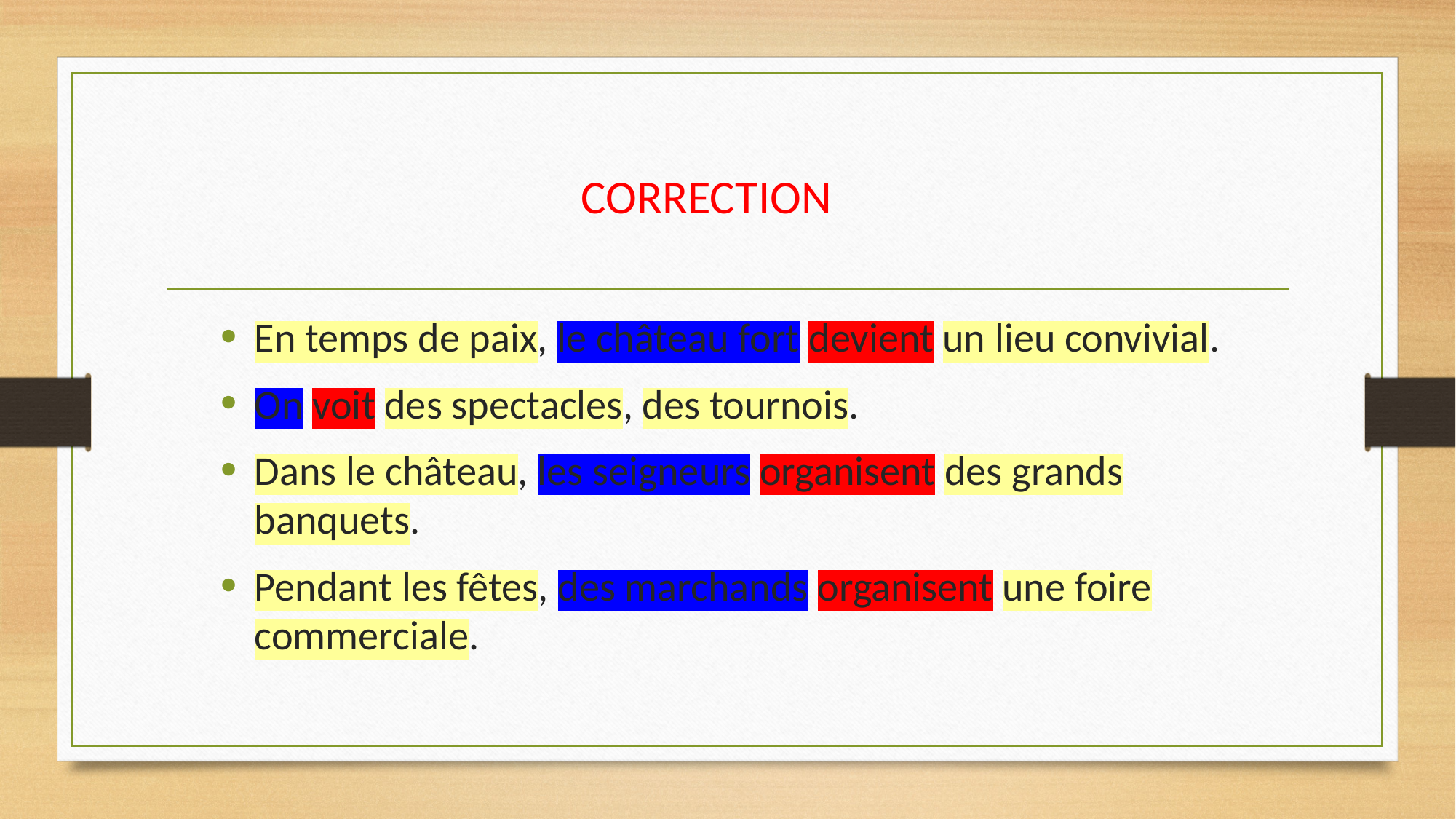

# CORRECTION
En temps de paix, le château fort devient un lieu convivial.
On voit des spectacles, des tournois.
Dans le château, les seigneurs organisent des grands banquets.
Pendant les fêtes, des marchands organisent une foire commerciale.